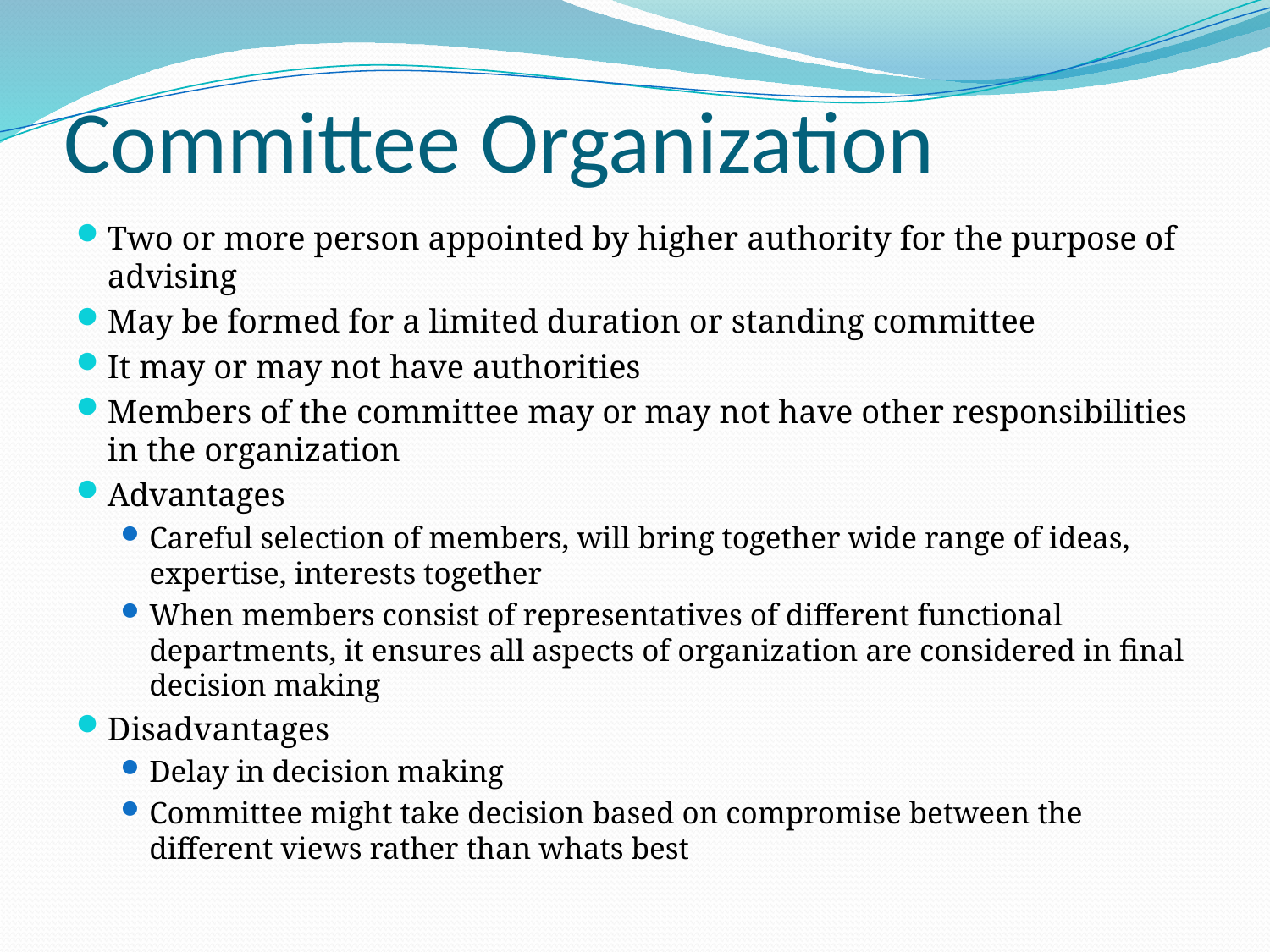

# Committee Organization
Two or more person appointed by higher authority for the purpose of advising
May be formed for a limited duration or standing committee
It may or may not have authorities
Members of the committee may or may not have other responsibilities in the organization
Advantages
Careful selection of members, will bring together wide range of ideas, expertise, interests together
When members consist of representatives of different functional departments, it ensures all aspects of organization are considered in final decision making
Disadvantages
Delay in decision making
Committee might take decision based on compromise between the different views rather than whats best